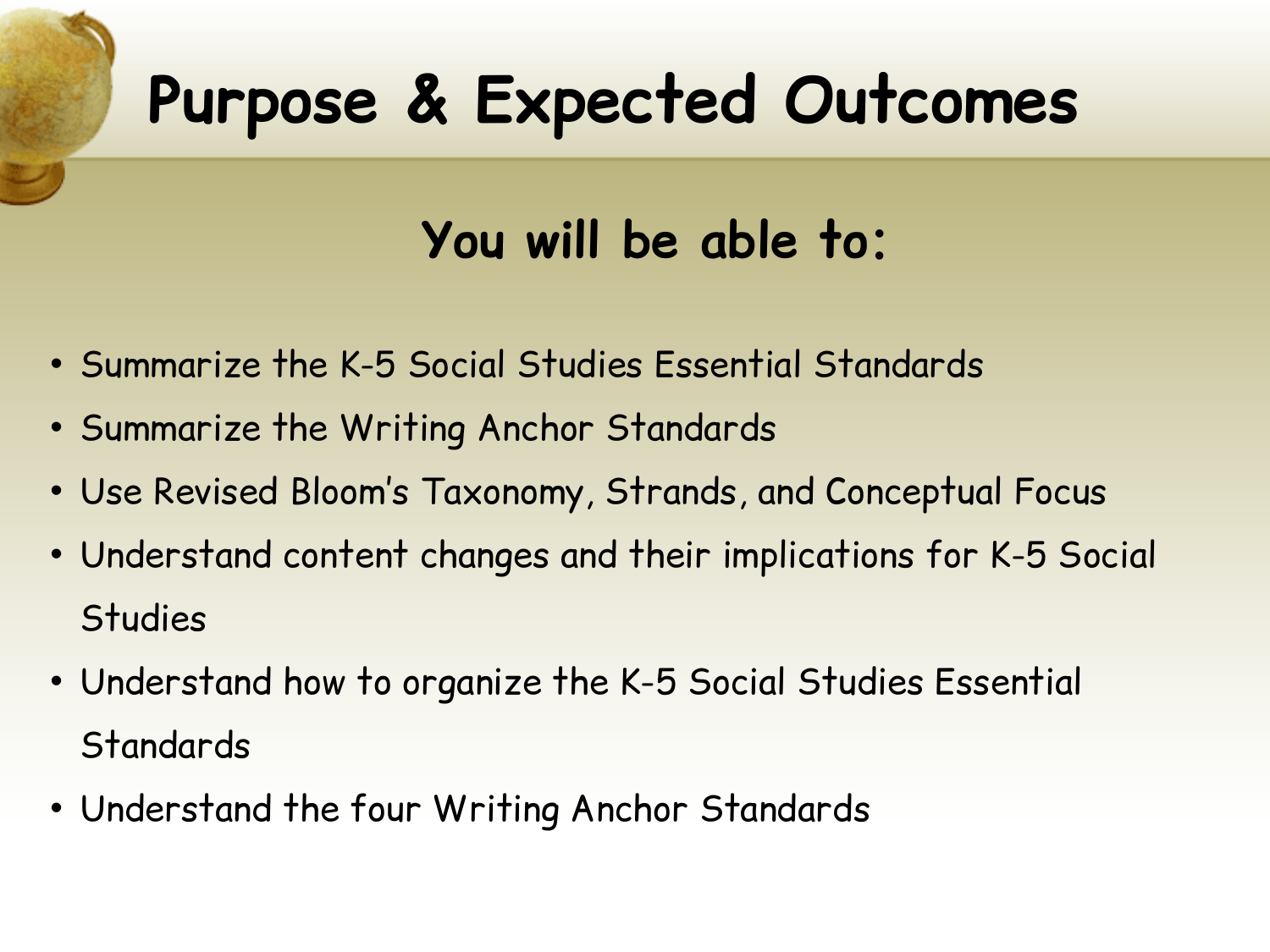

Purpose & Expected Outcomes
You will be able to:

Summarize the K-5 Social Studies Essential Standards
Summarize the Writing Anchor Standards
Use Revised Bloom’s Taxonomy, Strands, and Conceptual Focus
Understand content changes and their implications for K-5 Social Studies
Understand how to organize the K-5 Social Studies Essential Standards
Understand the four Writing Anchor Standards